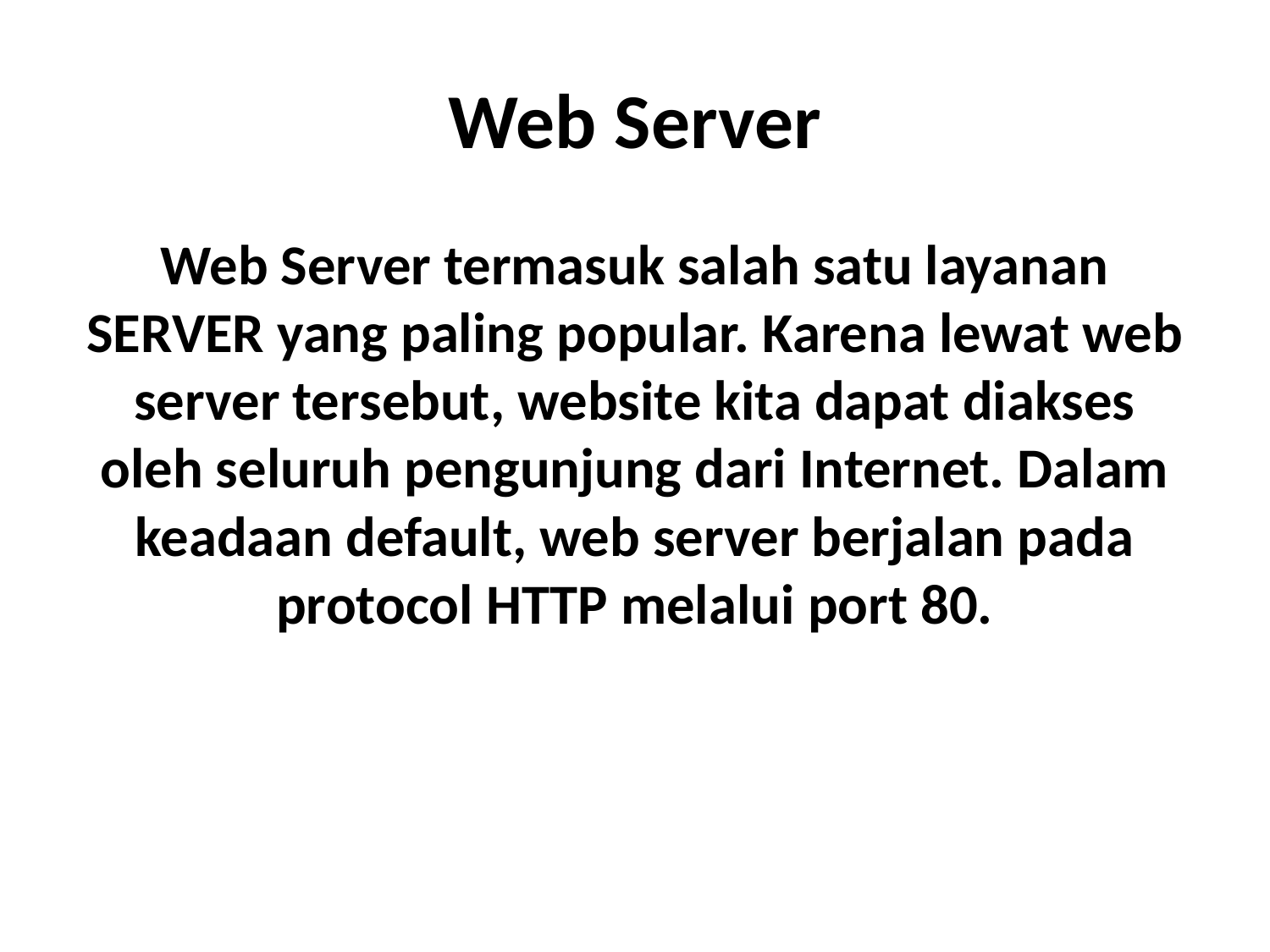

# Web Server
Web Server termasuk salah satu layanan SERVER yang paling popular. Karena lewat web server tersebut, website kita dapat diakses oleh seluruh pengunjung dari Internet. Dalam keadaan default, web server berjalan pada protocol HTTP melalui port 80.